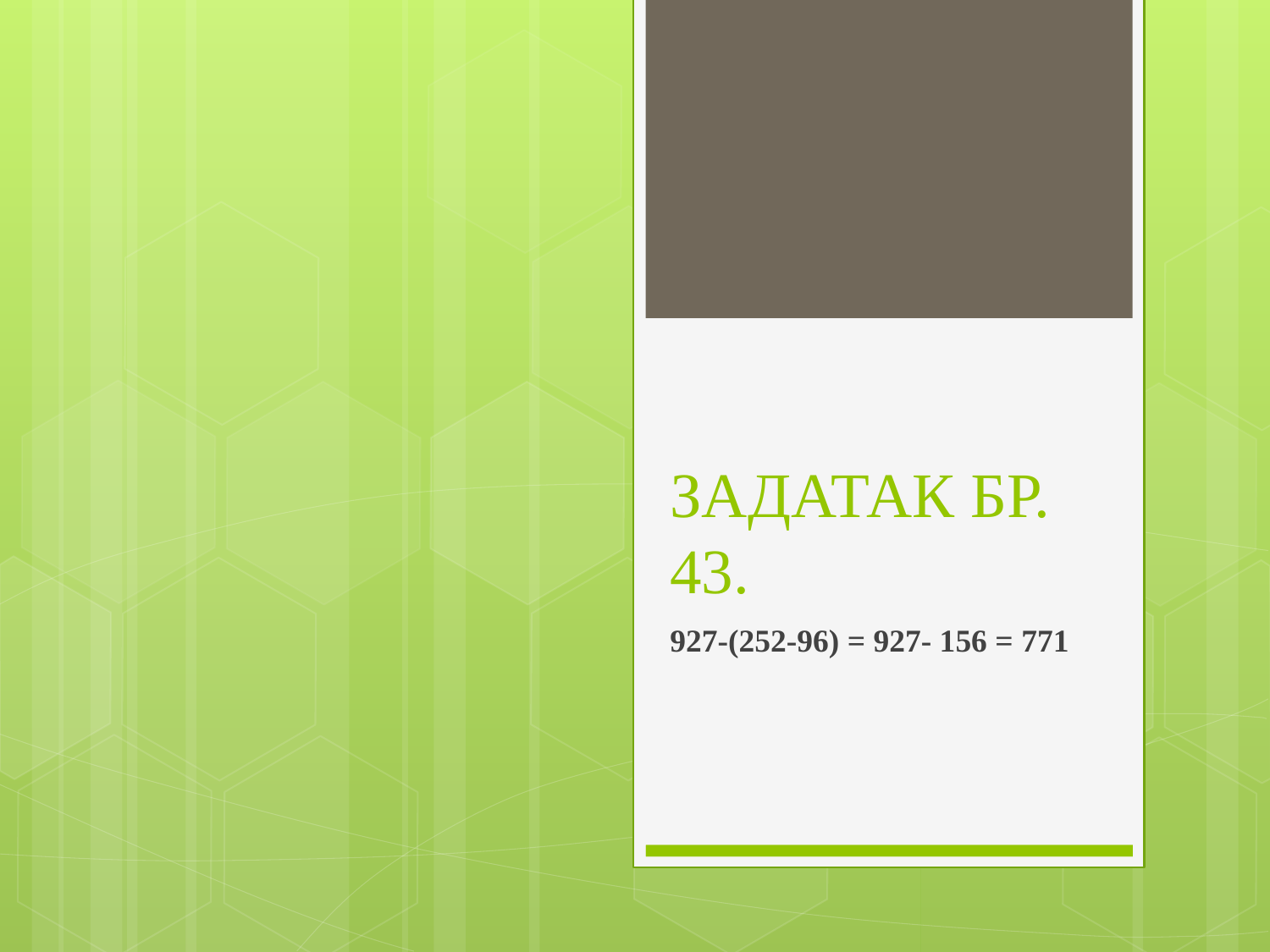

# ЗАДАТАК БР. 43.
927-(252-96) = 927- 156 = 771